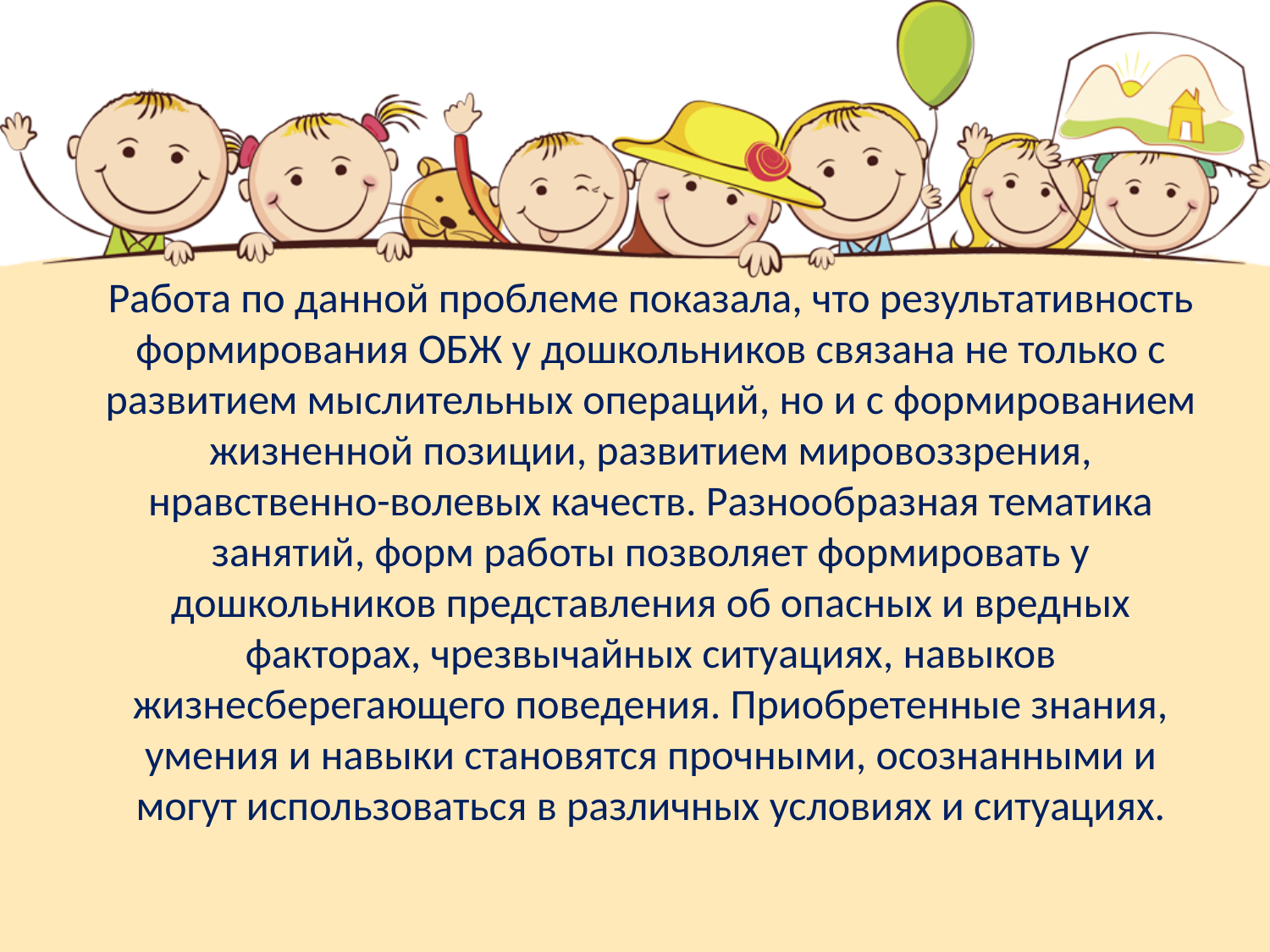

# Работа по данной проблеме показала, что результативность формирования ОБЖ у дошкольников связана не только с развитием мыслительных операций, но и с формированием жизненной позиции, развитием мировоззрения, нравственно-волевых качеств. Разнообразная тематика занятий, форм работы позволяет формировать у дошкольников представления об опасных и вредных факторах, чрезвычайных ситуациях, навыков жизнесберегающего поведения. Приобретенные знания, умения и навыки становятся прочными, осознанными и могут использоваться в различных условиях и ситуациях.